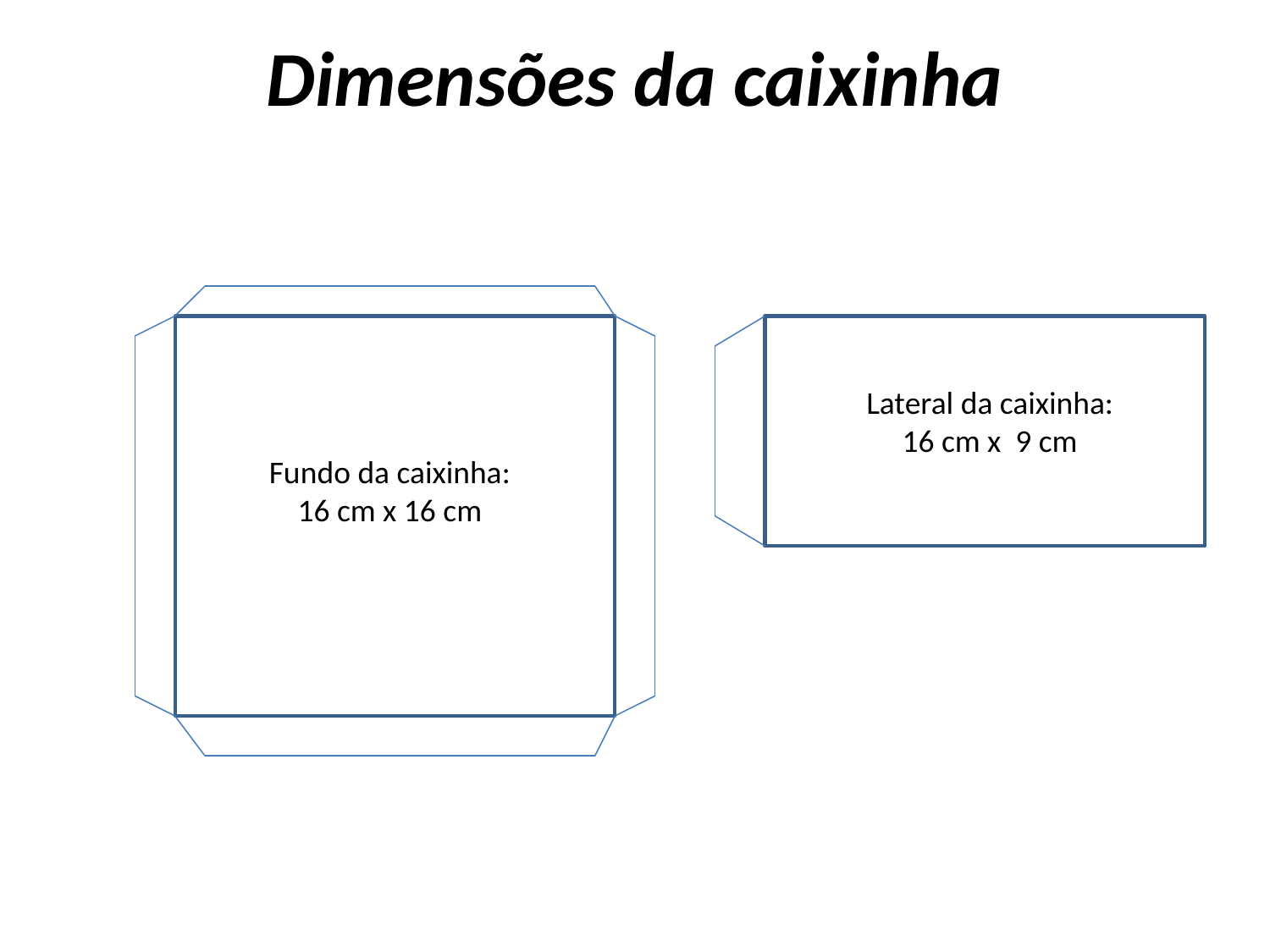

# Dimensões da caixinha

Lateral da caixinha:
16 cm x  9 cm
Fundo da caixinha:
16 cm x 16 cm